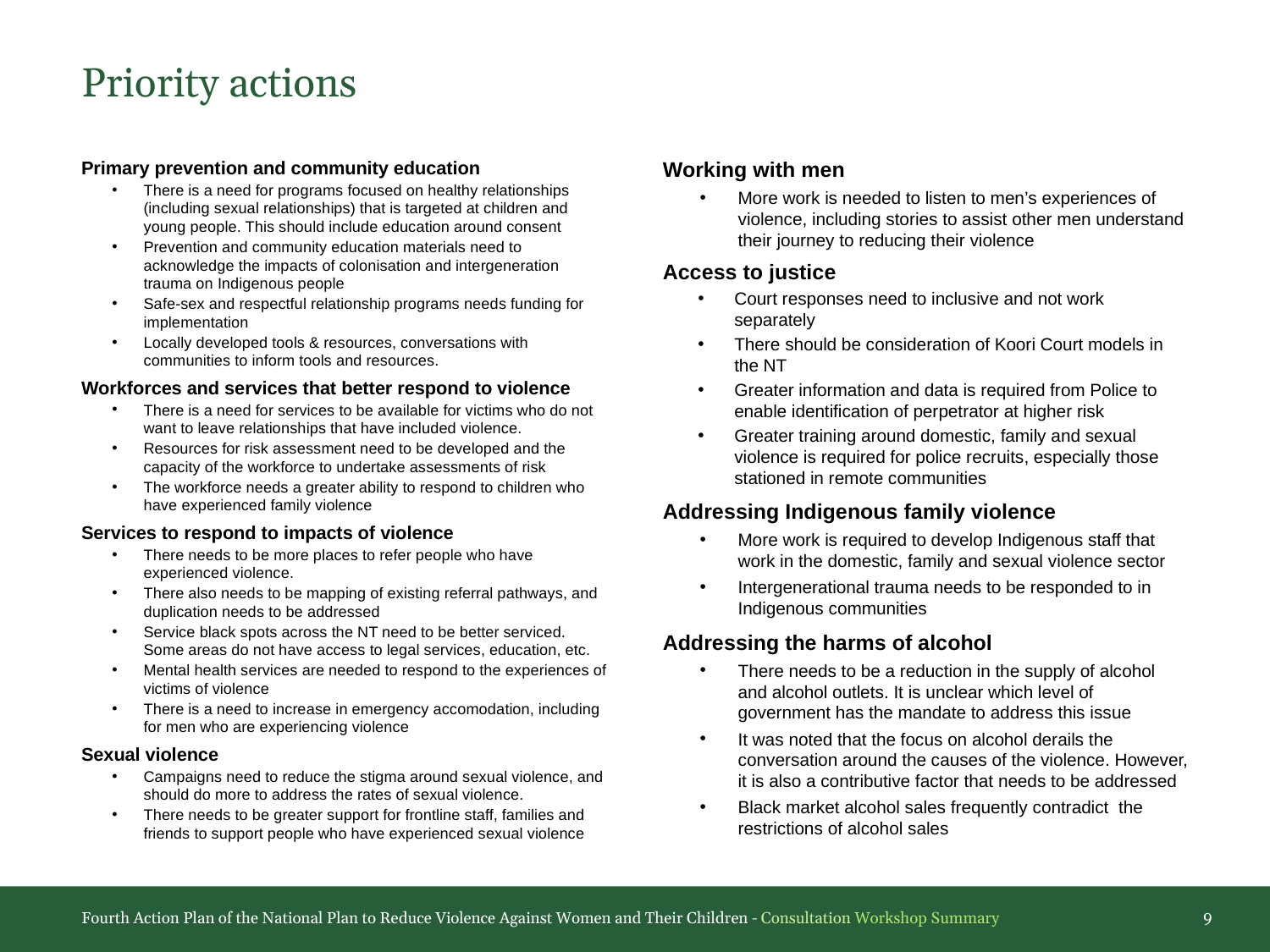

# Priority actions
Primary prevention and community education
There is a need for programs focused on healthy relationships (including sexual relationships) that is targeted at children and young people. This should include education around consent
Prevention and community education materials need to acknowledge the impacts of colonisation and intergeneration trauma on Indigenous people
Safe-sex and respectful relationship programs needs funding for implementation
Locally developed tools & resources, conversations with communities to inform tools and resources.
Workforces and services that better respond to violence
There is a need for services to be available for victims who do not want to leave relationships that have included violence.
Resources for risk assessment need to be developed and the capacity of the workforce to undertake assessments of risk
The workforce needs a greater ability to respond to children who have experienced family violence
Services to respond to impacts of violence
There needs to be more places to refer people who have experienced violence.
There also needs to be mapping of existing referral pathways, and duplication needs to be addressed
Service black spots across the NT need to be better serviced. Some areas do not have access to legal services, education, etc.
Mental health services are needed to respond to the experiences of victims of violence
There is a need to increase in emergency accomodation, including for men who are experiencing violence
Sexual violence
Campaigns need to reduce the stigma around sexual violence, and should do more to address the rates of sexual violence.
There needs to be greater support for frontline staff, families and friends to support people who have experienced sexual violence
Working with men
More work is needed to listen to men’s experiences of violence, including stories to assist other men understand their journey to reducing their violence
Access to justice
Court responses need to inclusive and not work separately
There should be consideration of Koori Court models in the NT
Greater information and data is required from Police to enable identification of perpetrator at higher risk
Greater training around domestic, family and sexual violence is required for police recruits, especially those stationed in remote communities
Addressing Indigenous family violence
More work is required to develop Indigenous staff that work in the domestic, family and sexual violence sector
Intergenerational trauma needs to be responded to in Indigenous communities
Addressing the harms of alcohol
There needs to be a reduction in the supply of alcohol and alcohol outlets. It is unclear which level of government has the mandate to address this issue
It was noted that the focus on alcohol derails the conversation around the causes of the violence. However, it is also a contributive factor that needs to be addressed
Black market alcohol sales frequently contradict  the restrictions of alcohol sales
Fourth Action Plan of the National Plan to Reduce Violence Against Women and Their Children - Consultation Workshop Summary
9